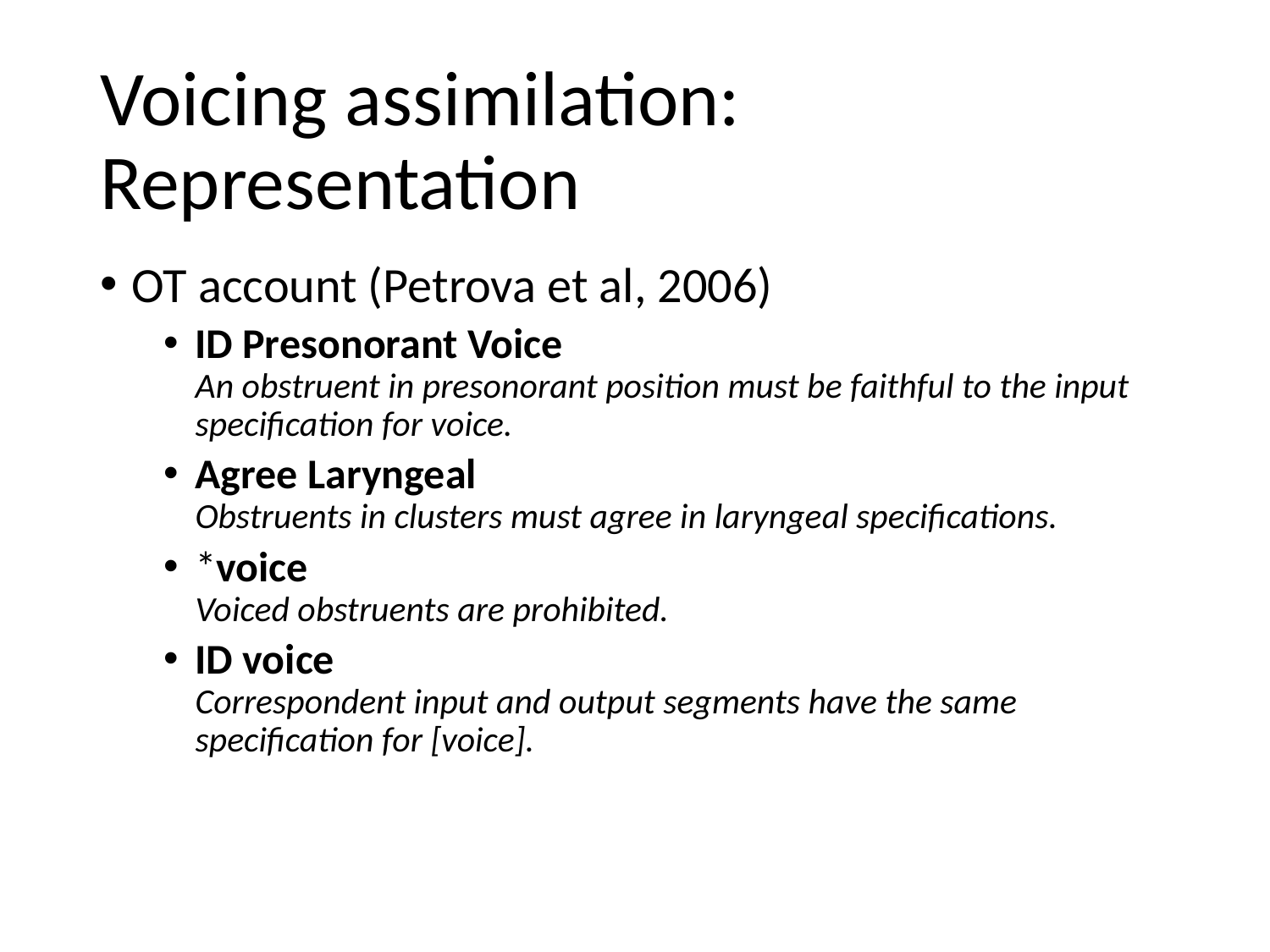

# Voicing assimilation: Representation
OT account (Petrova et al, 2006)
ID Presonorant Voice
An obstruent in presonorant position must be faithful to the input specification for voice.
Agree Laryngeal
Obstruents in clusters must agree in laryngeal specifications.
*voice
Voiced obstruents are prohibited.
ID voice
Correspondent input and output segments have the same specification for [voice].